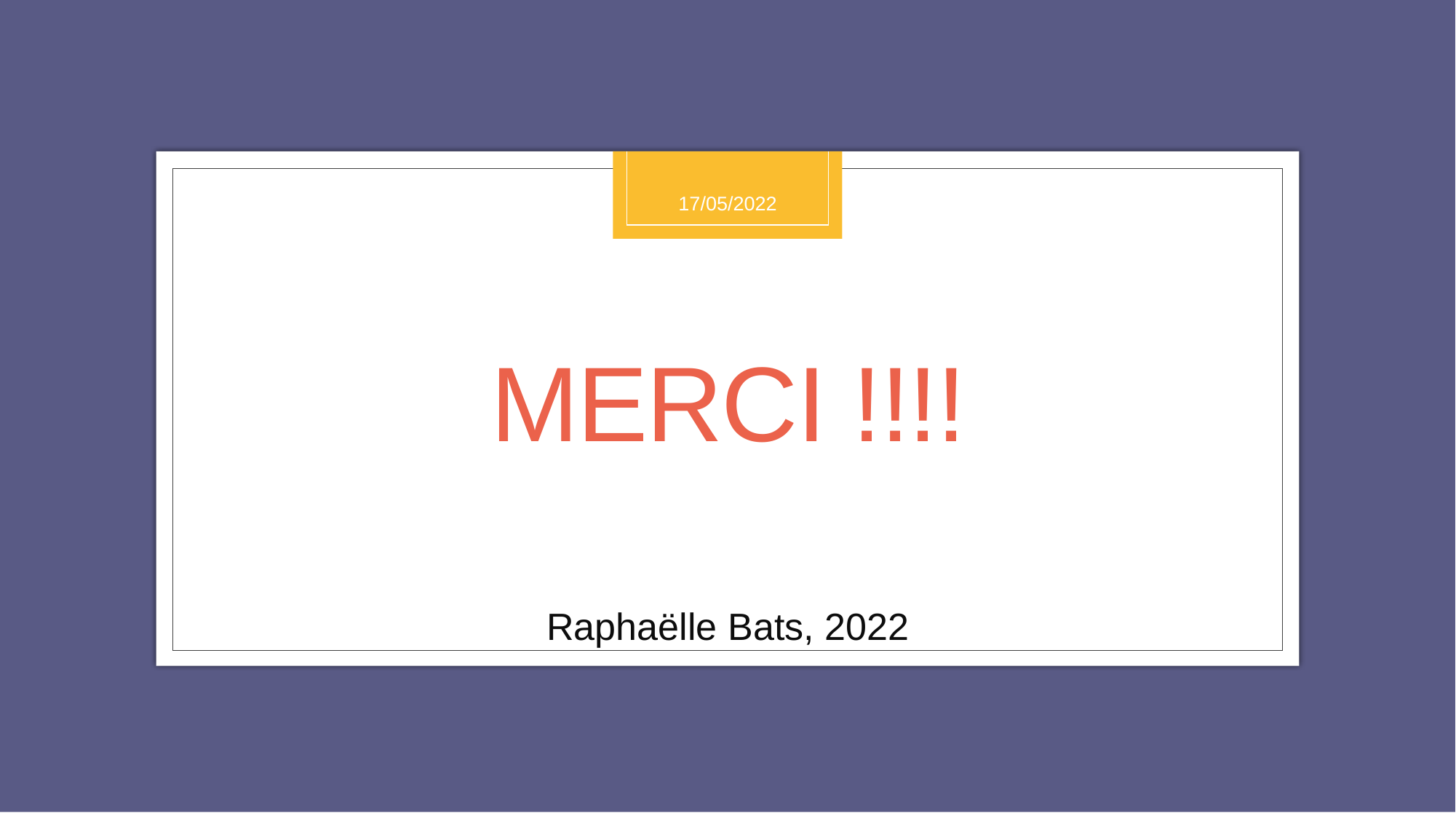

17/05/2022
# MERCI !!!!
Raphaëlle Bats, 2022